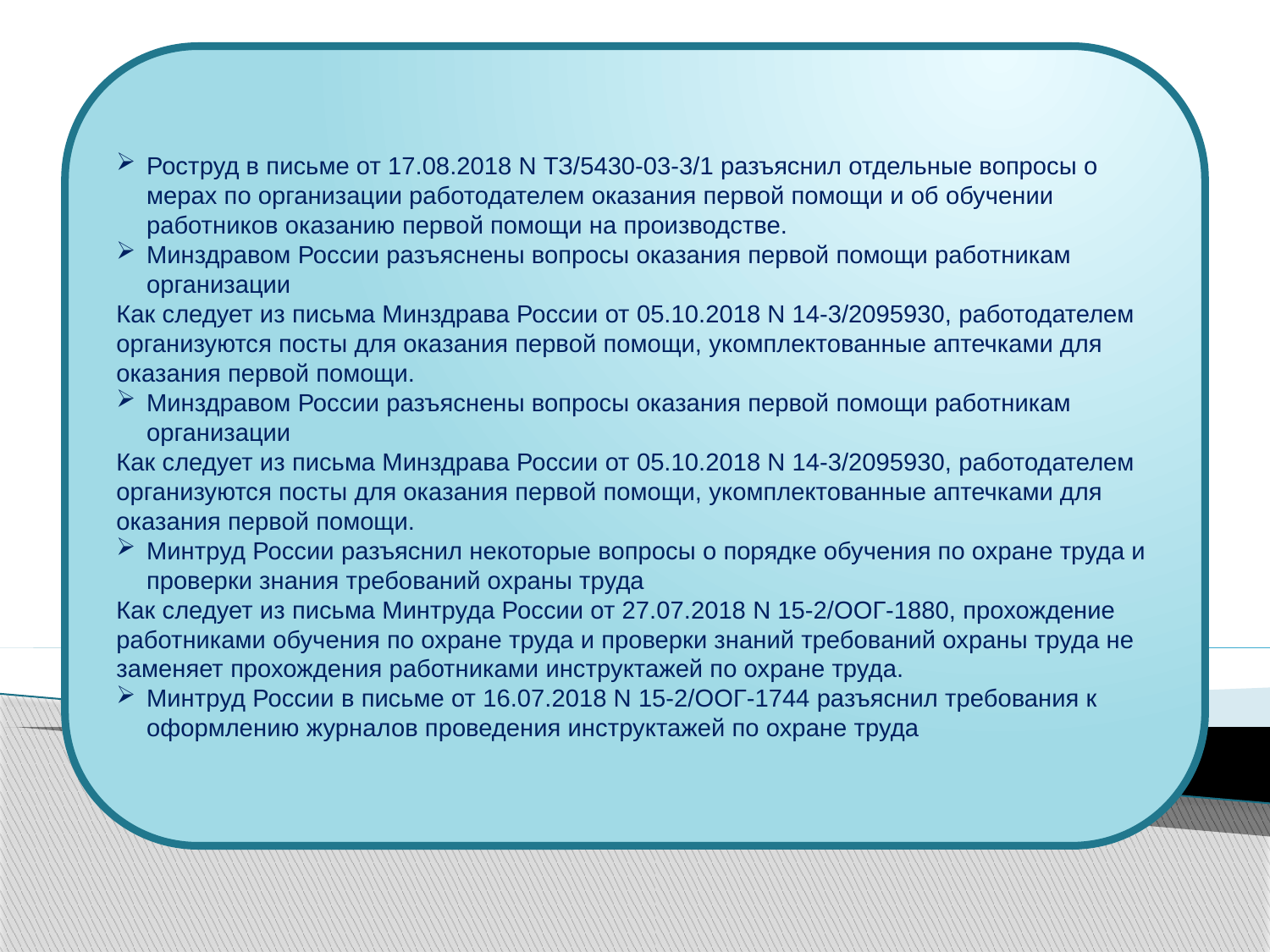

Роструд в письме от 17.08.2018 N ТЗ/5430-03-3/1 разъяснил отдельные вопросы о мерах по организации работодателем оказания первой помощи и об обучении работников оказанию первой помощи на производстве.
Минздравом России разъяснены вопросы оказания первой помощи работникам организации
Как следует из письма Минздрава России от 05.10.2018 N 14-3/2095930, работодателем организуются посты для оказания первой помощи, укомплектованные аптечками для оказания первой помощи.
Минздравом России разъяснены вопросы оказания первой помощи работникам организации
Как следует из письма Минздрава России от 05.10.2018 N 14-3/2095930, работодателем организуются посты для оказания первой помощи, укомплектованные аптечками для оказания первой помощи.
Минтруд России разъяснил некоторые вопросы о порядке обучения по охране труда и проверки знания требований охраны труда
Как следует из письма Минтруда России от 27.07.2018 N 15-2/ООГ-1880, прохождение работниками обучения по охране труда и проверки знаний требований охраны труда не заменяет прохождения работниками инструктажей по охране труда.
Минтруд России в письме от 16.07.2018 N 15-2/ООГ-1744 разъяснил требования к оформлению журналов проведения инструктажей по охране труда